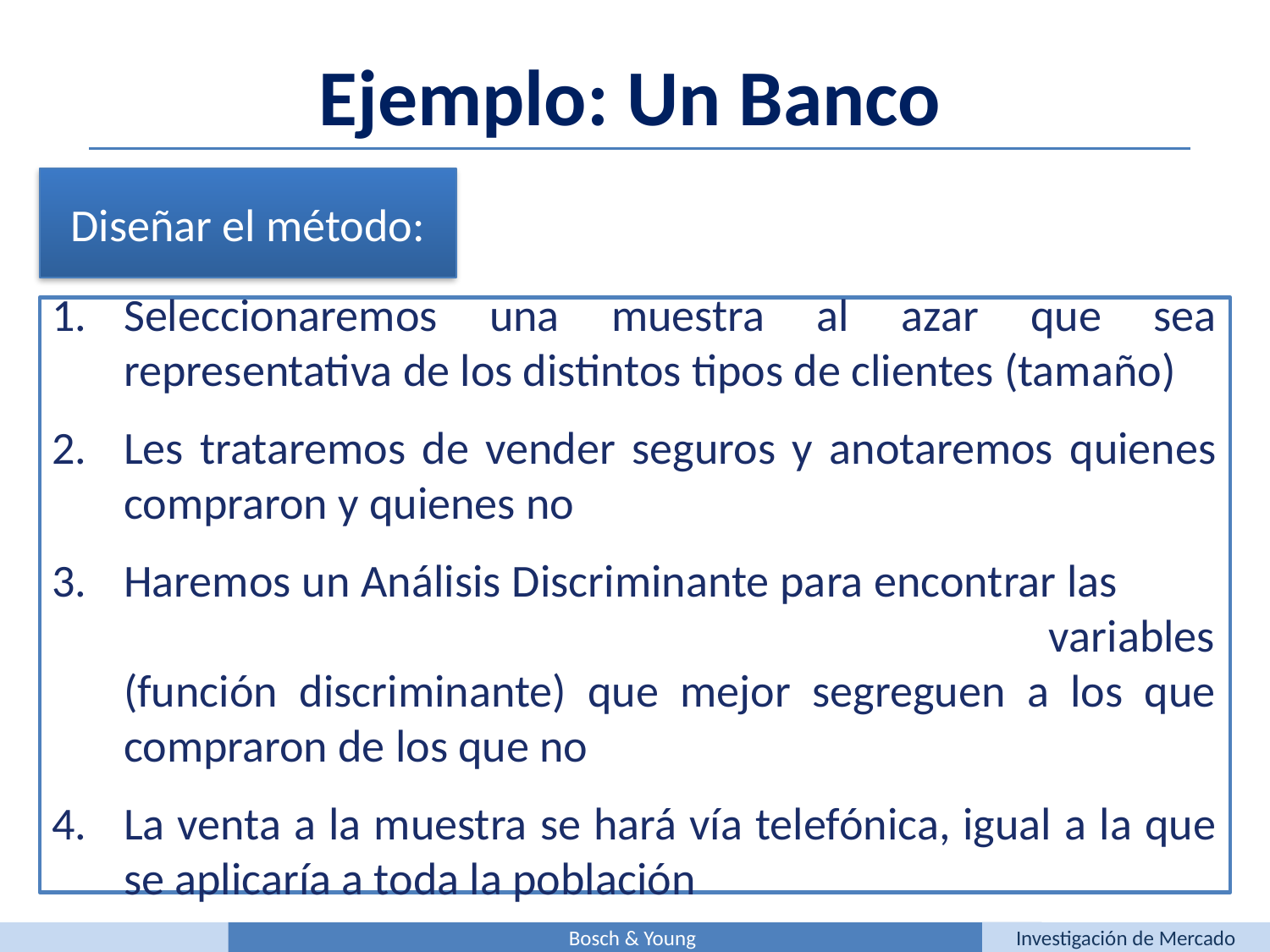

Ejemplo: Un Banco
Diseñar el método:
Seleccionaremos una muestra al azar que sea representativa de los distintos tipos de clientes (tamaño)
Les trataremos de vender seguros y anotaremos quienes compraron y quienes no
Haremos un Análisis Discriminante para encontrar las                                                                                        variables (función discriminante) que mejor segreguen a los que compraron de los que no
La venta a la muestra se hará vía telefónica, igual a la que se aplicaría a toda la población

Bosch & Young
Investigación de Mercado